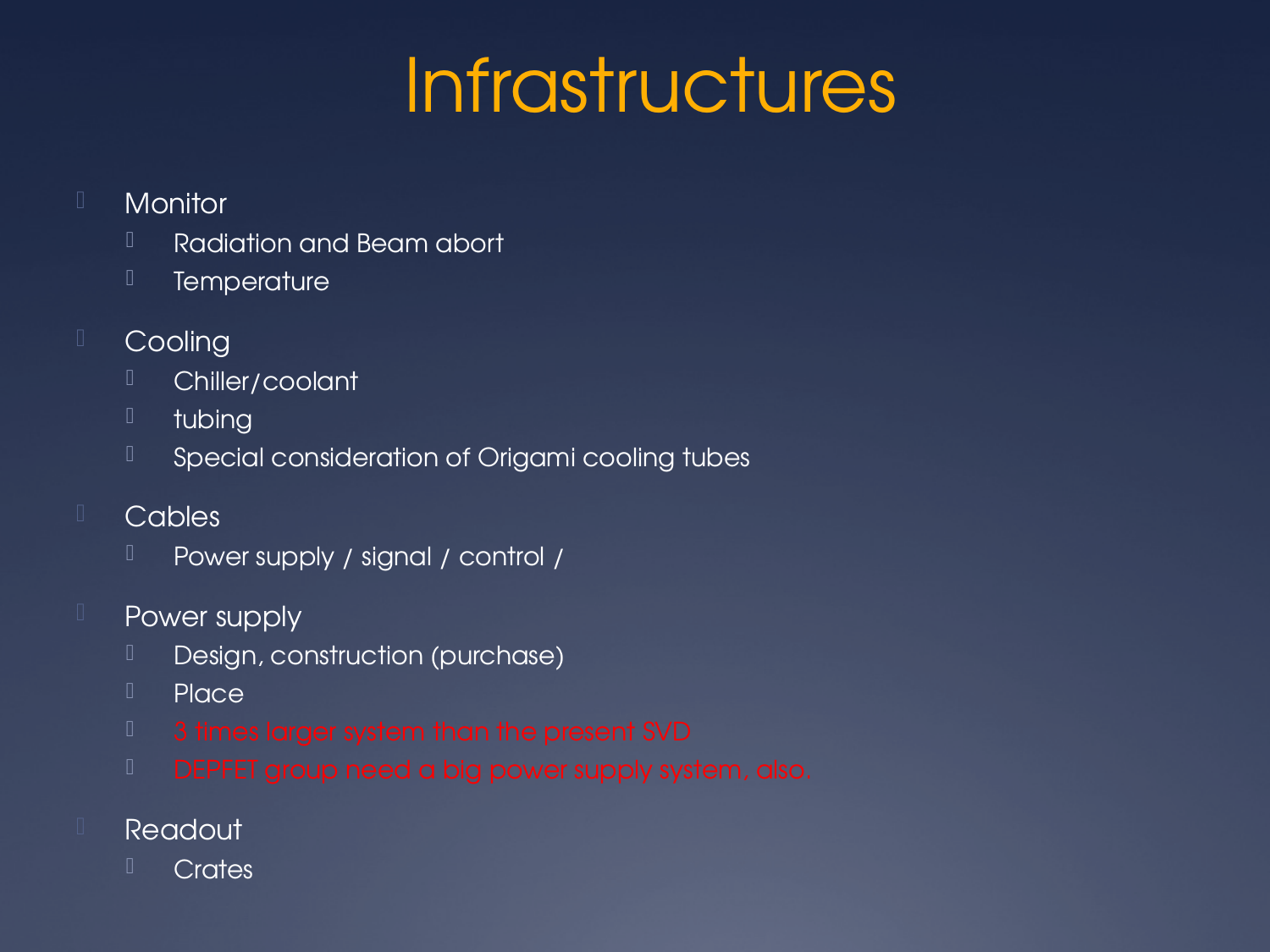

# Infrastructures
Monitor
Radiation and Beam abort
Temperature
Cooling
Chiller/coolant
tubing
Special consideration of Origami cooling tubes
Cables
Power supply / signal / control /
Power supply
Design, construction (purchase)
Place
3 times larger system than the present SVD
DEPFET group need a big power supply system, also.
Readout
Crates